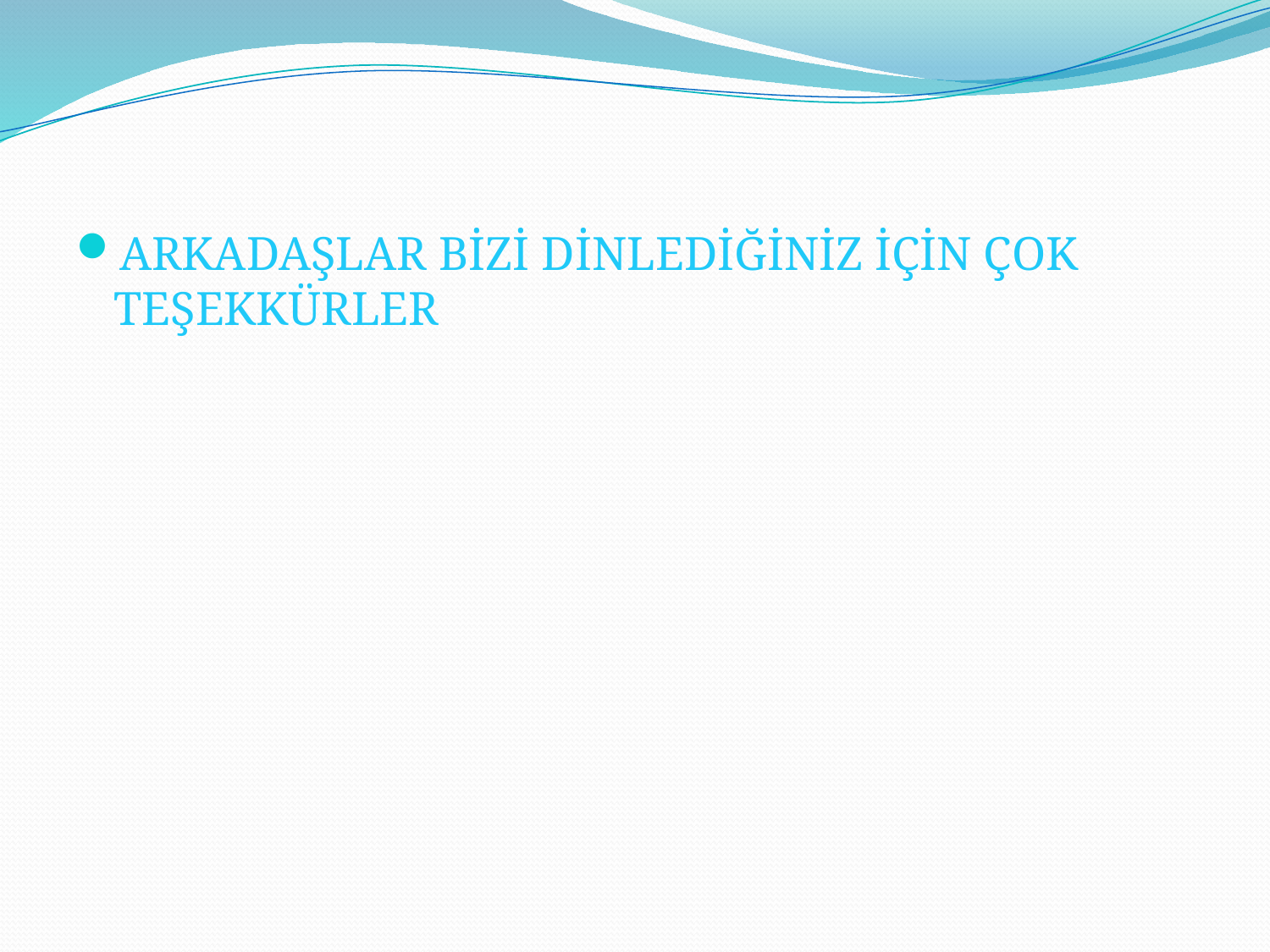

#
ARKADAŞLAR BİZİ DİNLEDİĞİNİZ İÇİN ÇOK TEŞEKKÜRLER